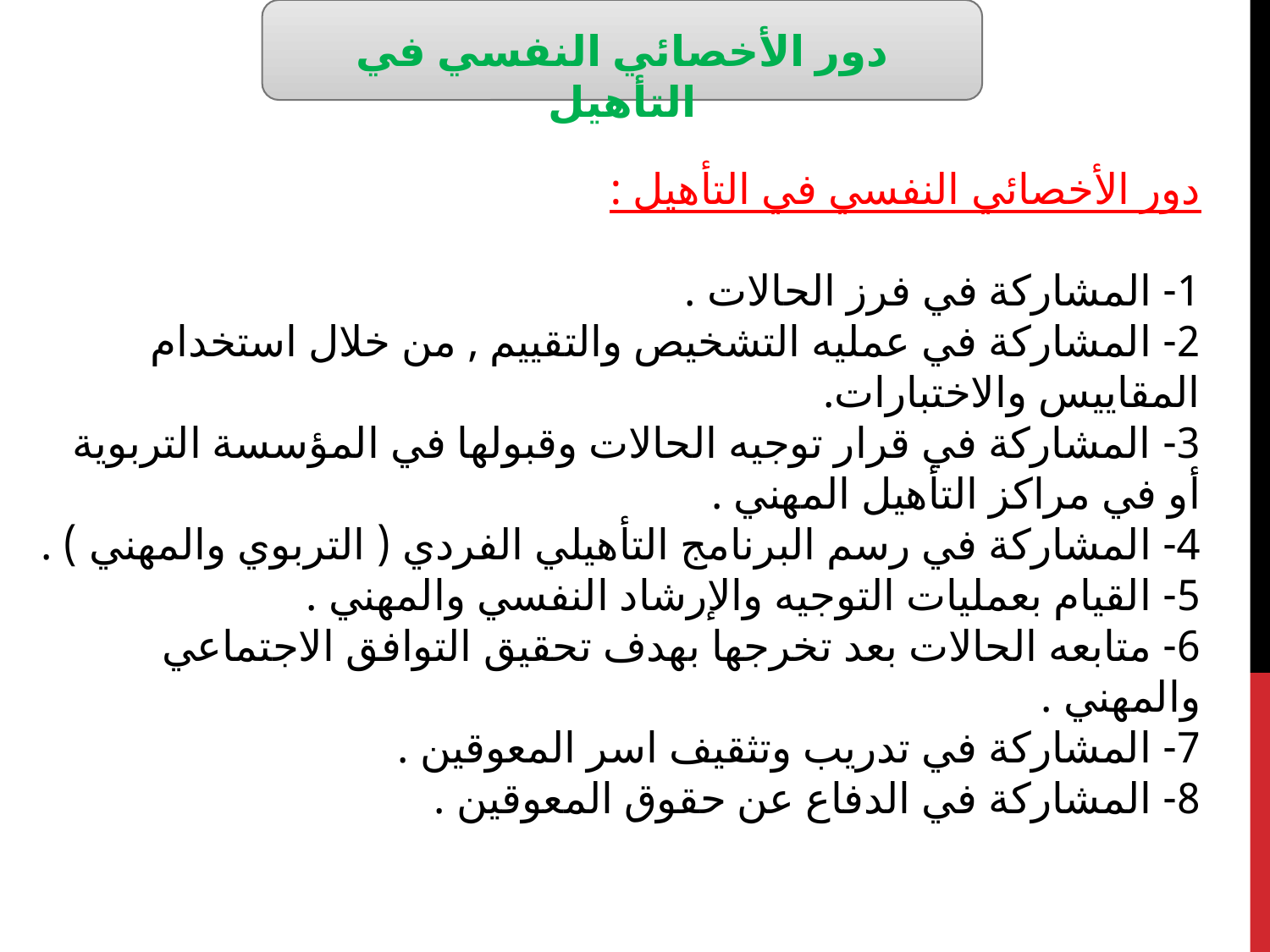

دور الأخصائي النفسي في التأهيل

دور الأخصائي النفسي في التأهيل :

1- المشاركة في فرز الحالات .
2- المشاركة في عمليه التشخيص والتقييم , من خلال استخدام المقاييس والاختبارات.
3- المشاركة في قرار توجيه الحالات وقبولها في المؤسسة التربوية أو في مراكز التأهيل المهني .
4- المشاركة في رسم البرنامج التأهيلي الفردي ( التربوي والمهني ) .
5- القيام بعمليات التوجيه والإرشاد النفسي والمهني .
6- متابعه الحالات بعد تخرجها بهدف تحقيق التوافق الاجتماعي والمهني .
7- المشاركة في تدريب وتثقيف اسر المعوقين .
8- المشاركة في الدفاع عن حقوق المعوقين .